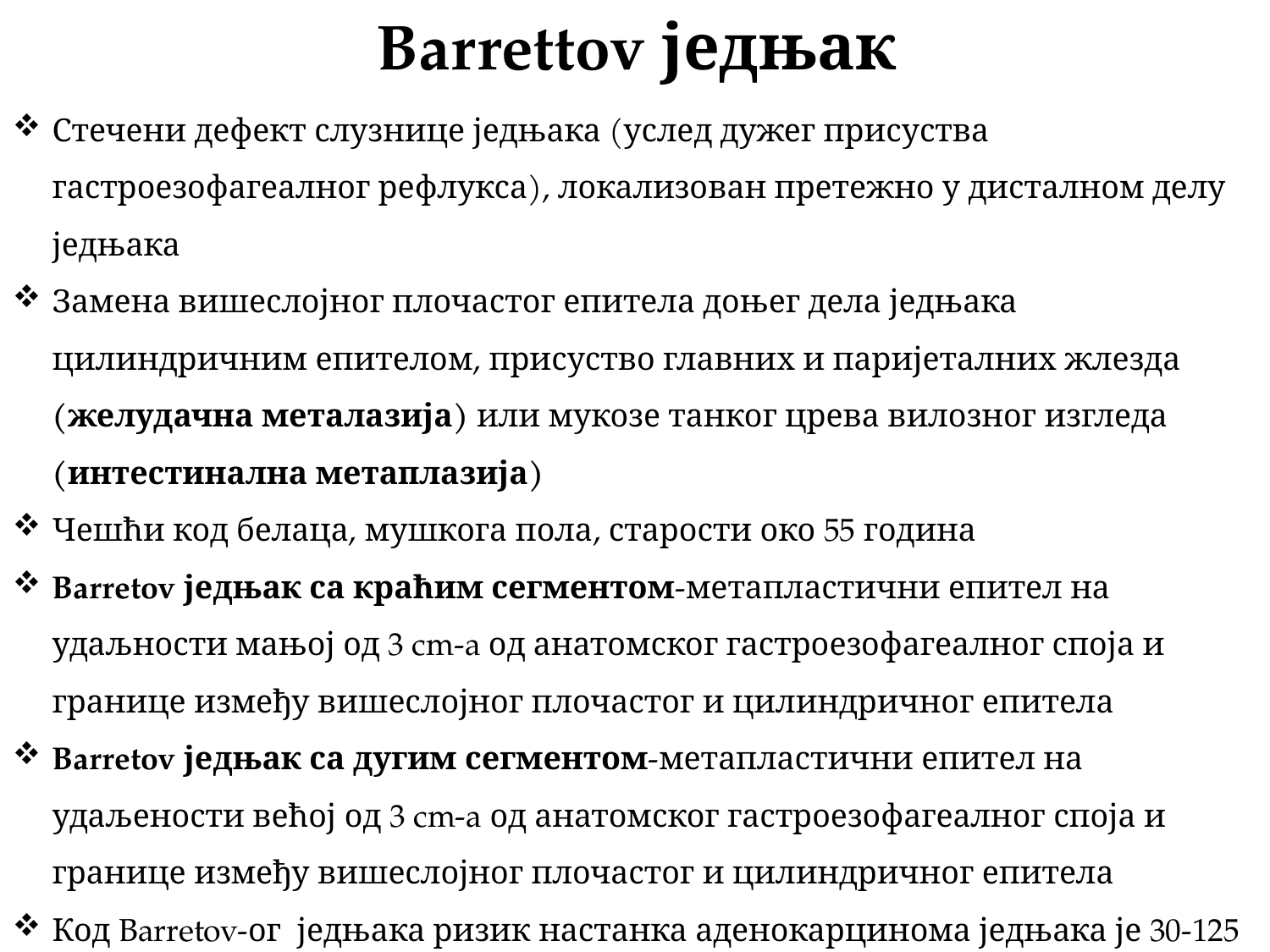

# Barrettov једњак
Стечени дефект слузнице једњака (услед дужег присуства гастроезофагеалног рефлукса), локализован претежно у дисталном делу једњака
Замена вишеслојног плочастог епитела доњег дела једњака цилиндричним епителом, присуство главних и паријеталних жлезда (желудачна металазија) или мукозе танког црева вилозног изгледа (интестинална метаплазија)
Чешћи код белаца, мушкога пола, старости око 55 година
Barretov једњак са краћим сегментом-метапластични епител на удаљности мањој од 3 cm-a од анатомског гастроезофагеалног споја и границе између вишеслојног плочастог и цилиндричног епитела
Barretov једњак са дугим сегментом-метапластични епител на удаљености већој од 3 cm-a од анатомског гастроезофагеалног споја и границе између вишеслојног плочастог и цилиндричног епитела
Код Barretov-ог  једњака ризик настанка аденокарцинома једњака је 30-125 пута већи у односу на општу опулацију
Кратак Barretov једњак има мањи ризик настанка аденокарцинома једњака